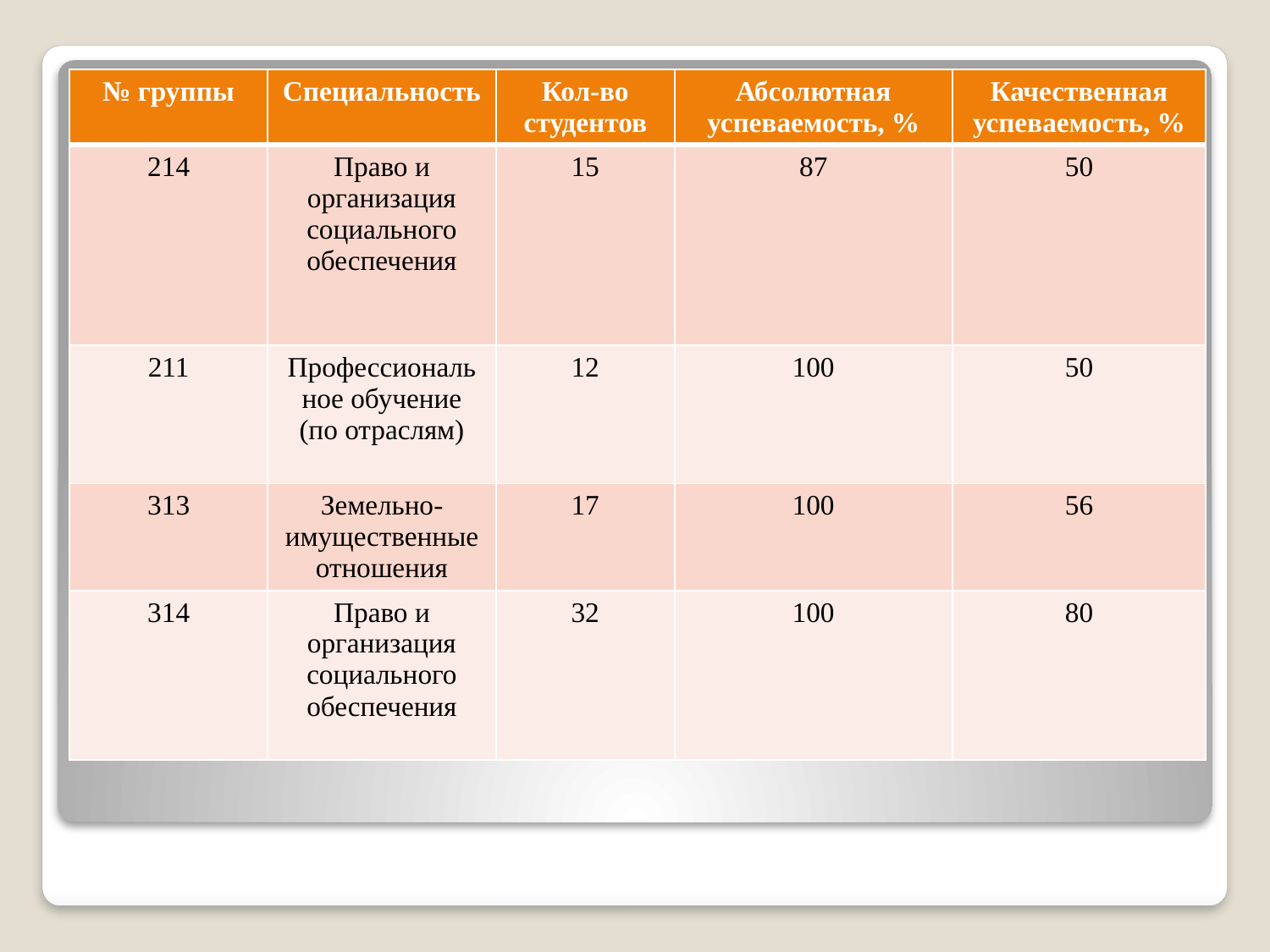

| № группы | Специальность | Кол-во студентов | Абсолютная успеваемость, % | Качественная успеваемость, % |
| --- | --- | --- | --- | --- |
| 214 | Право и организация социального обеспечения | 15 | 87 | 50 |
| 211 | Профессиональное обучение (по отраслям) | 12 | 100 | 50 |
| 313 | Земельно-имущественные отношения | 17 | 100 | 56 |
| 314 | Право и организация социального обеспечения | 32 | 100 | 80 |